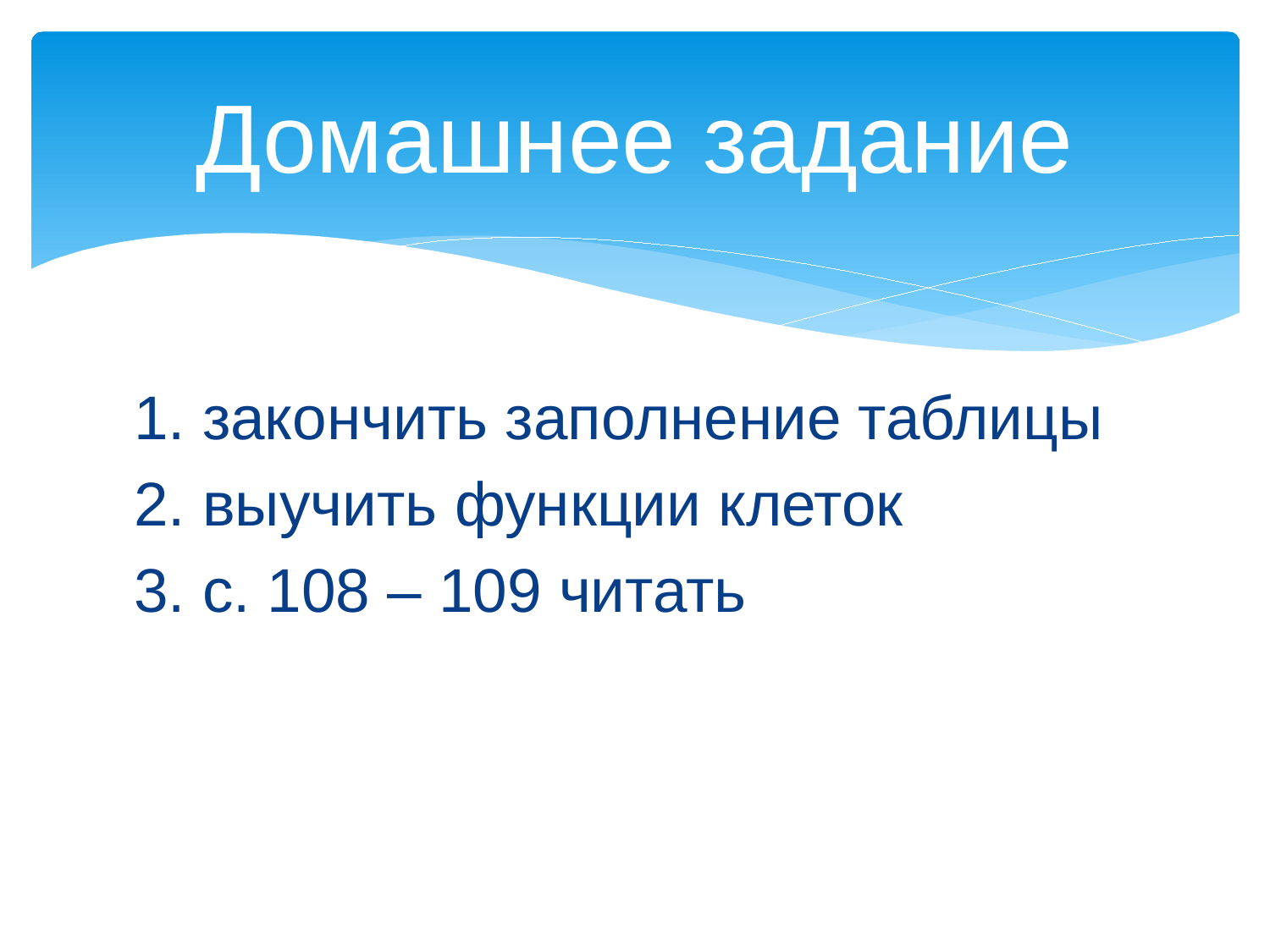

# Домашнее задание
1. закончить заполнение таблицы
2. выучить функции клеток
3. с. 108 – 109 читать